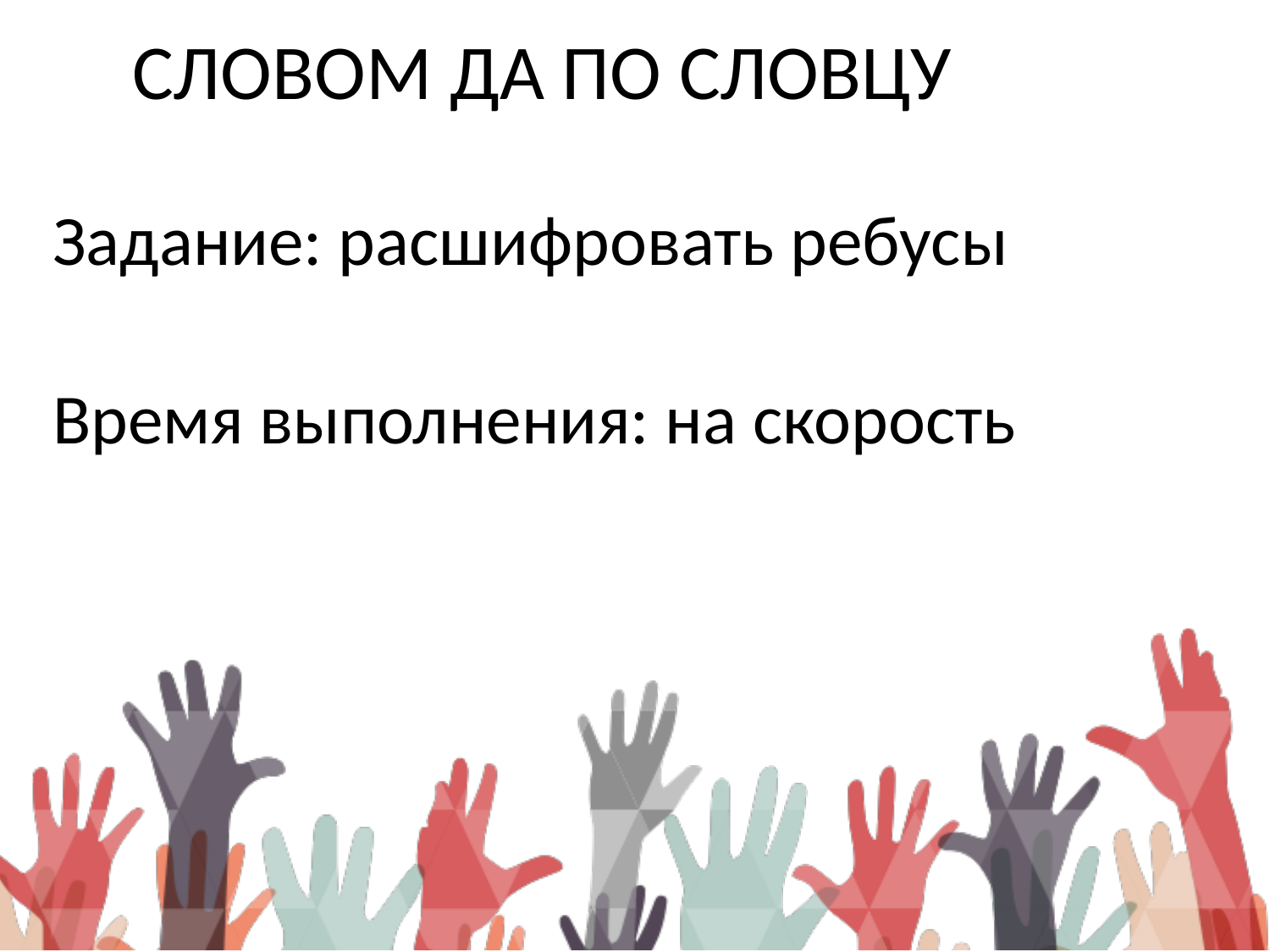

# СЛОВОМ ДА ПО СЛОВЦУ
Задание: расшифровать ребусы

Время выполнения: на скорость